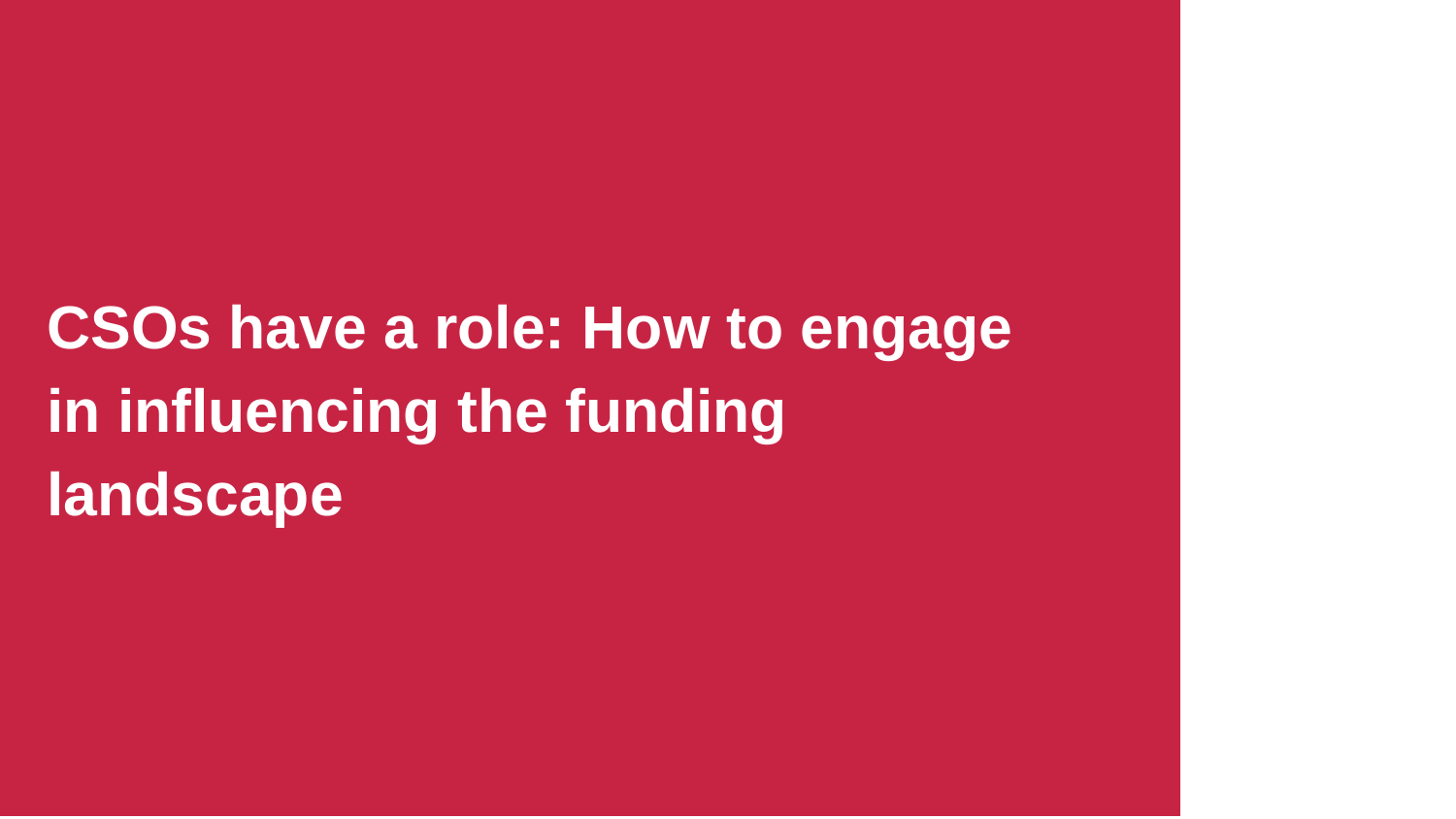

CSOs have a role: How to engage in influencing the funding landscape